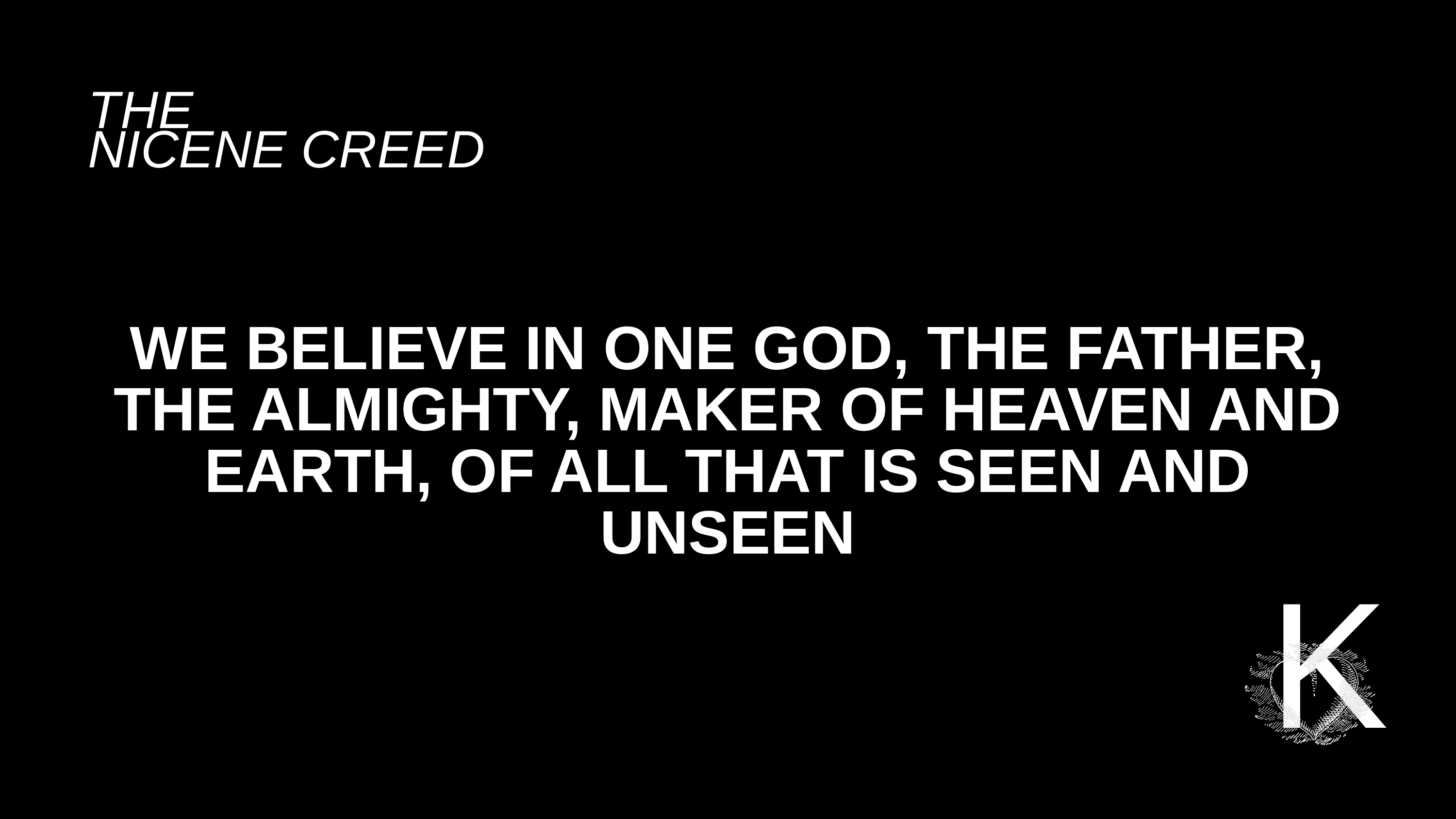

THE
NICENE CREED
WE BELIEVE IN ONE GOD, THE FATHER, THE ALMIGHTY, MAKER OF HEAVEN AND EARTH, OF ALL THAT IS SEEN AND UNSEEN
K